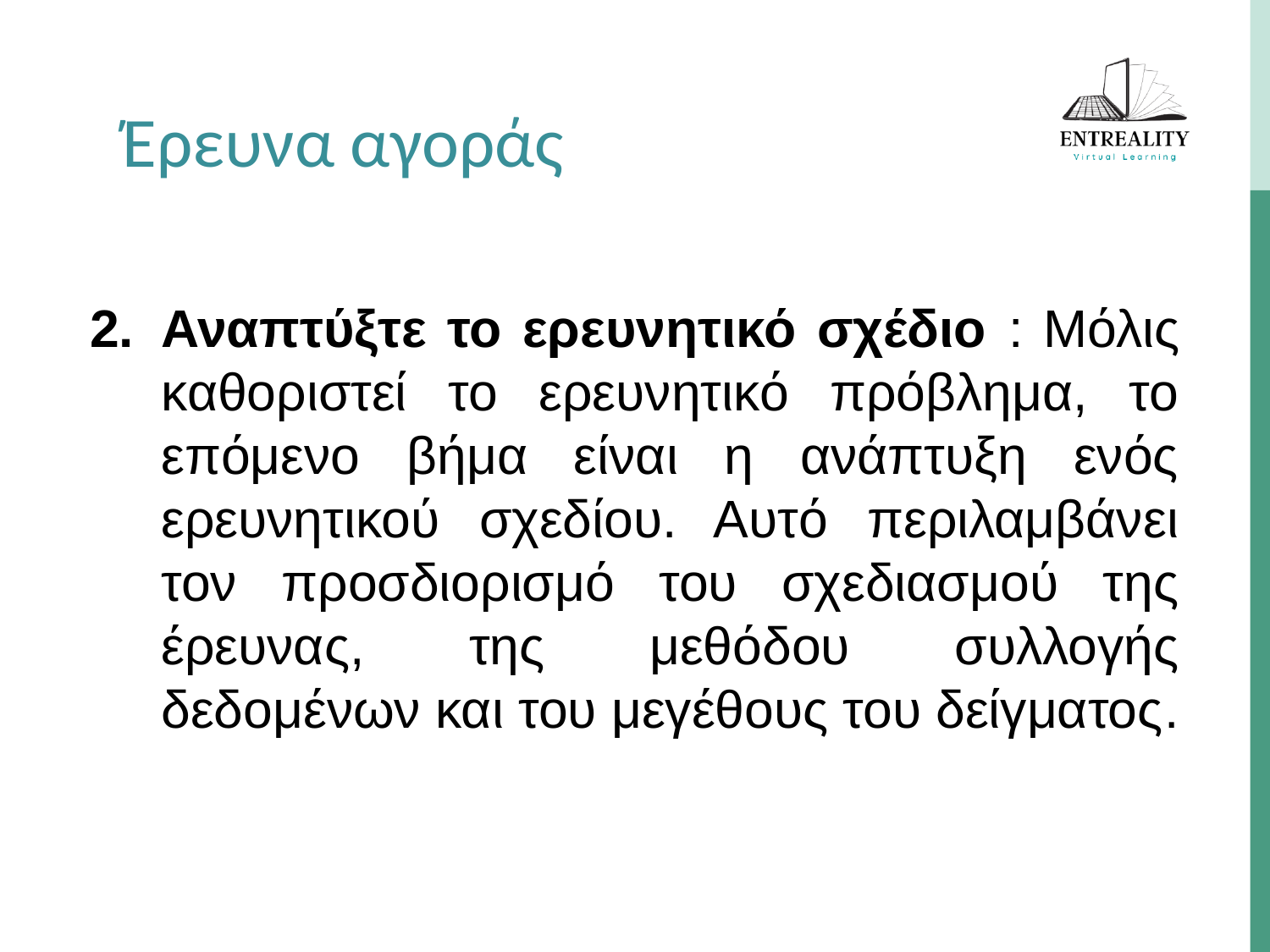

Έρευνα αγοράς
Αναπτύξτε το ερευνητικό σχέδιο : Μόλις καθοριστεί το ερευνητικό πρόβλημα, το επόμενο βήμα είναι η ανάπτυξη ενός ερευνητικού σχεδίου. Αυτό περιλαμβάνει τον προσδιορισμό του σχεδιασμού της έρευνας, της μεθόδου συλλογής δεδομένων και του μεγέθους του δείγματος.